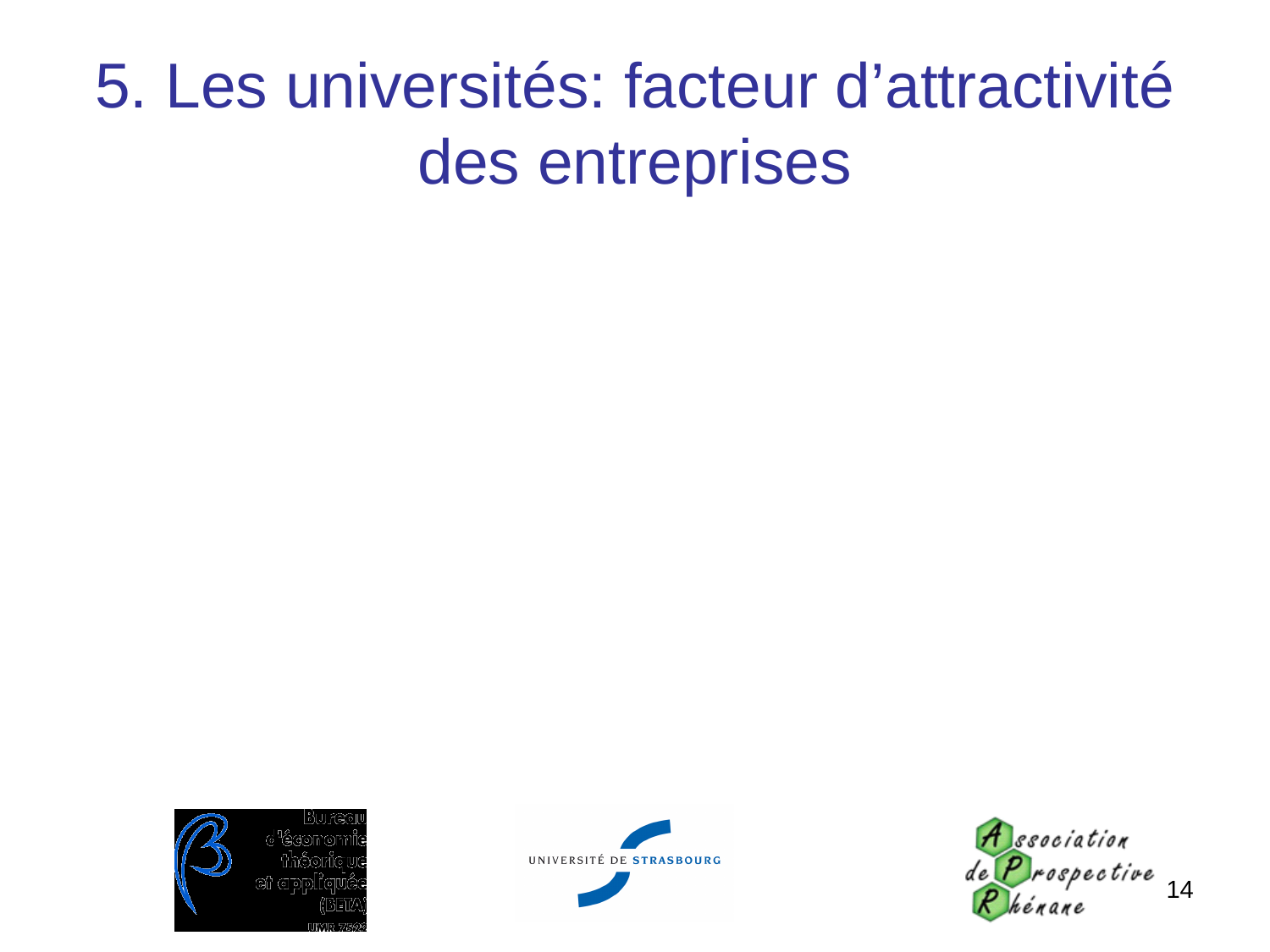

# 5. Les universités: facteur d’attractivité des entreprises
Sondage auprès de 400 entreprises de la CUS
La présence des universités (et de la recherche) est considéré comme un facteur primordial d’implantation sur le territoire par 4% des entreprises
Et comme un facteur secondaire par 8% des entreprises

Analyse qualitative:
Opinions favorables sur la qualité de l’université locale: 94% (des réponses exprimées)
Opinions favorables (exprimées) sur la recherche: 88%. Mais 60% de «sans opinion»
Adaptation au monde professionnel: 71% des entreprises estiment que les formations sont en adéquation avec leurs besoins
Des problèmes subsistent: manque d’ingénieurs et faible lisibilité de l’offre universitaire (plus l’entreprise est petite, moins elle connaît cette offre)

14